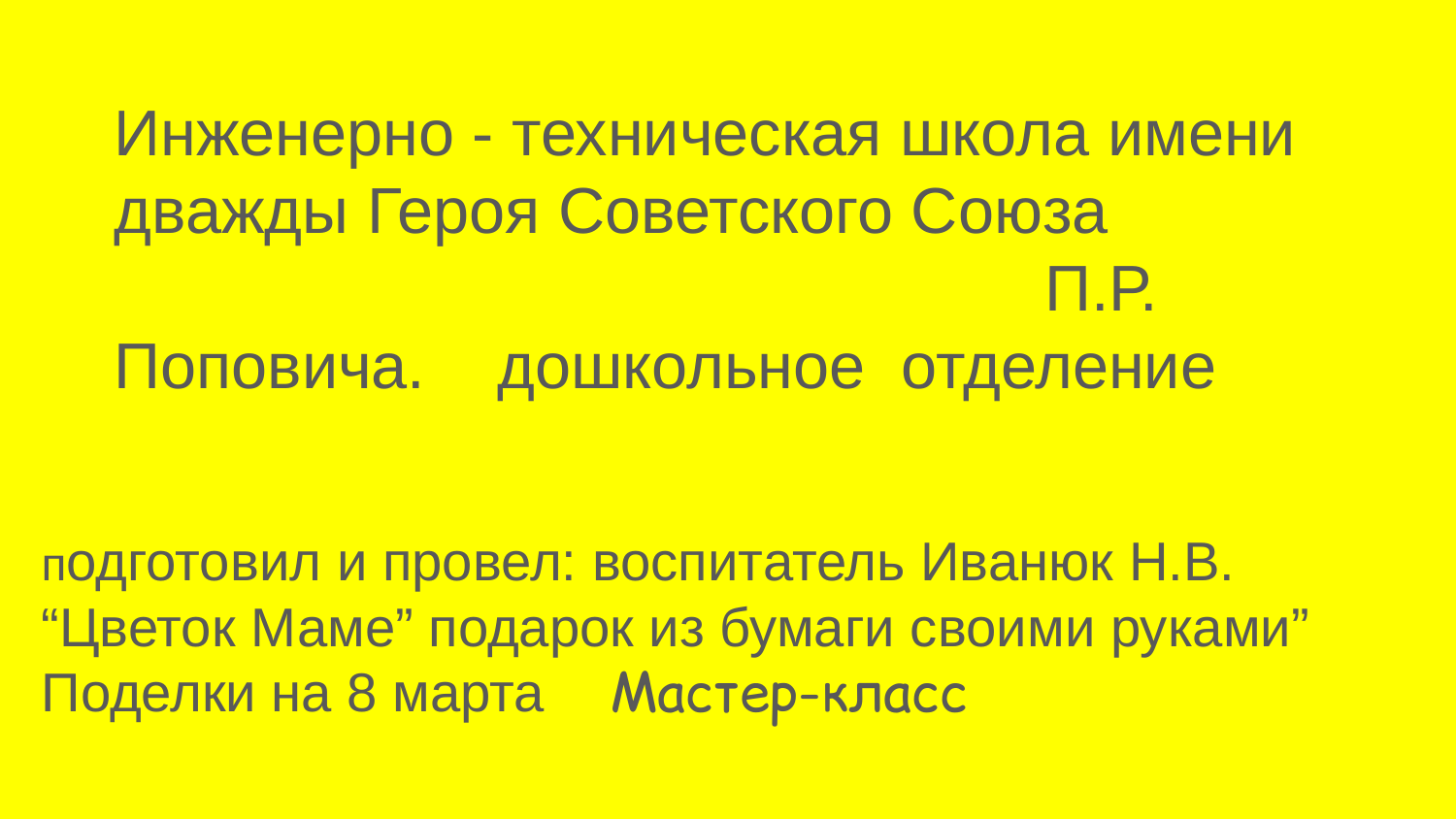

Инженерно - техническая школа имени дважды Героя Советского Союза                                                                   П.Р. Поповича.    дошкольное  отделение
#

подготовил и провел: воспитатель Иванюк Н.В. “Цветок Маме” подарок из бумаги своими руками”  Поделки на 8 марта    Мастер-класс